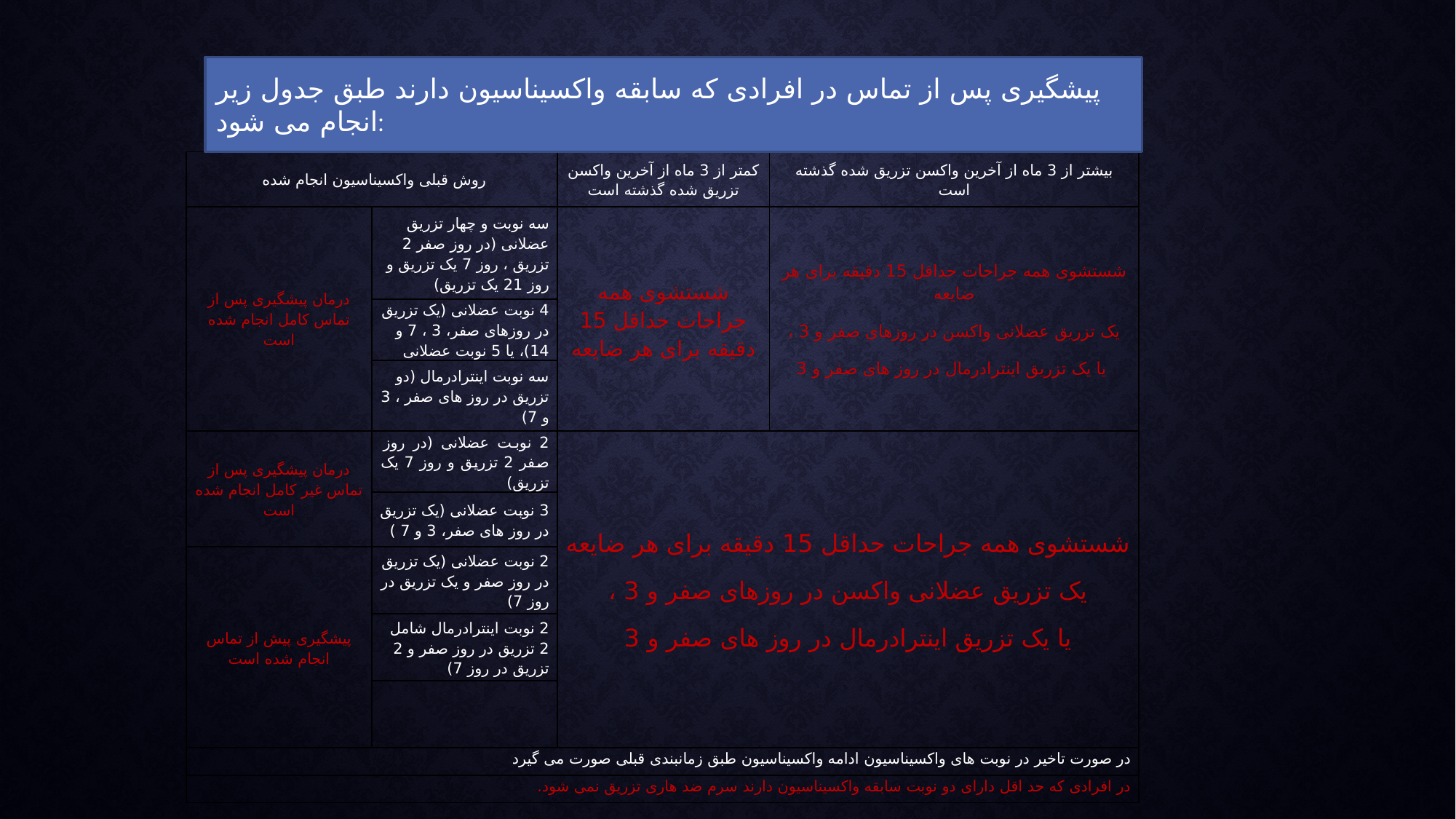

پیشگیری پس از تماس در افرادی که سابقه واکسیناسیون دارند طبق جدول زیر انجام می شود:
| روش قبلی واکسیناسیون انجام شده |  | کمتر از 3 ماه از آخرین واکسن تزریق شده گذشته است | بیشتر از 3 ماه از آخرین واکسن تزریق شده گذشته است |
| --- | --- | --- | --- |
| درمان پیشگیری پس از تماس کامل انجام شده است | سه نوبت و چهار تزریق عضلانی (در روز صفر 2 تزریق ، روز 7 یک تزریق و روز 21 یک تزریق) | شستشوی همه جراحات حداقل 15 دقیقه برای هر ضایعه | شستشوی همه جراحات حداقل 15 دقیقه برای هر ضایعه یک تزریق عضلانی واکسن در روزهای صفر و 3 ، یا یک تزریق اینترادرمال در روز های صفر و 3 |
|  | 4 نوبت عضلانی (یک تزریق در روزهای صفر، 3 ، 7 و 14)، یا 5 نوبت عضلانی |  |  |
|  | سه نوبت اینترادرمال (دو تزریق در روز های صفر ، 3 و 7) |  |  |
| درمان پیشگیری پس از تماس غیر کامل انجام شده است | 2 نوبت عضلانی (در روز صفر 2 تزریق و روز 7 یک تزریق) | شستشوی همه جراحات حداقل 15 دقیقه برای هر ضایعه یک تزریق عضلانی واکسن در روزهای صفر و 3 ، یا یک تزریق اینترادرمال در روز های صفر و 3 |  |
|  | 3 نوبت عضلانی (یک تزریق در روز های صفر، 3 و 7 ) |  |  |
| پیشگیری پیش از تماس انجام شده است | 2 نوبت عضلانی (یک تزریق در روز صفر و یک تزریق در روز 7) |  |  |
|  | 2 نوبت اینترادرمال شامل 2 تزریق در روز صفر و 2 تزریق در روز 7) |  |  |
|  |  |  |  |
| در صورت تاخیر در نوبت های واکسیناسیون ادامه واکسیناسیون طبق زمانبندی قبلی صورت می گیرد |  |  |  |
| در افرادی که حد اقل دارای دو نوبت سابقه واکسیناسیون دارند سرم ضد هاری تزریق نمی شود. |  |  |  |